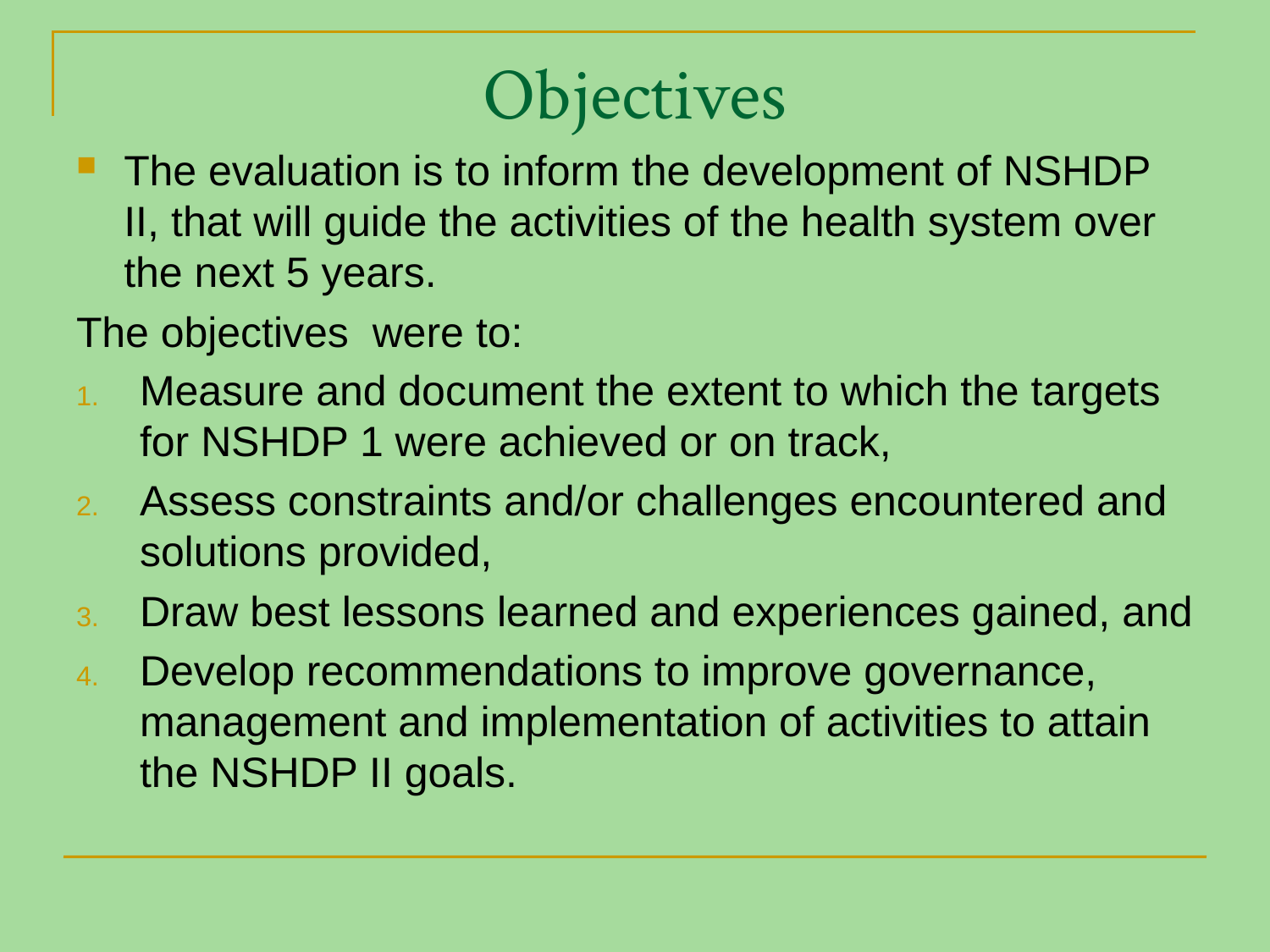

# Objectives
The evaluation is to inform the development of NSHDP II, that will guide the activities of the health system over the next 5 years.
The objectives  were to:
Measure and document the extent to which the targets for NSHDP 1 were achieved or on track,
Assess constraints and/or challenges encountered and solutions provided,
Draw best lessons learned and experiences gained, and
Develop recommendations to improve governance, management and implementation of activities to attain the NSHDP II goals.